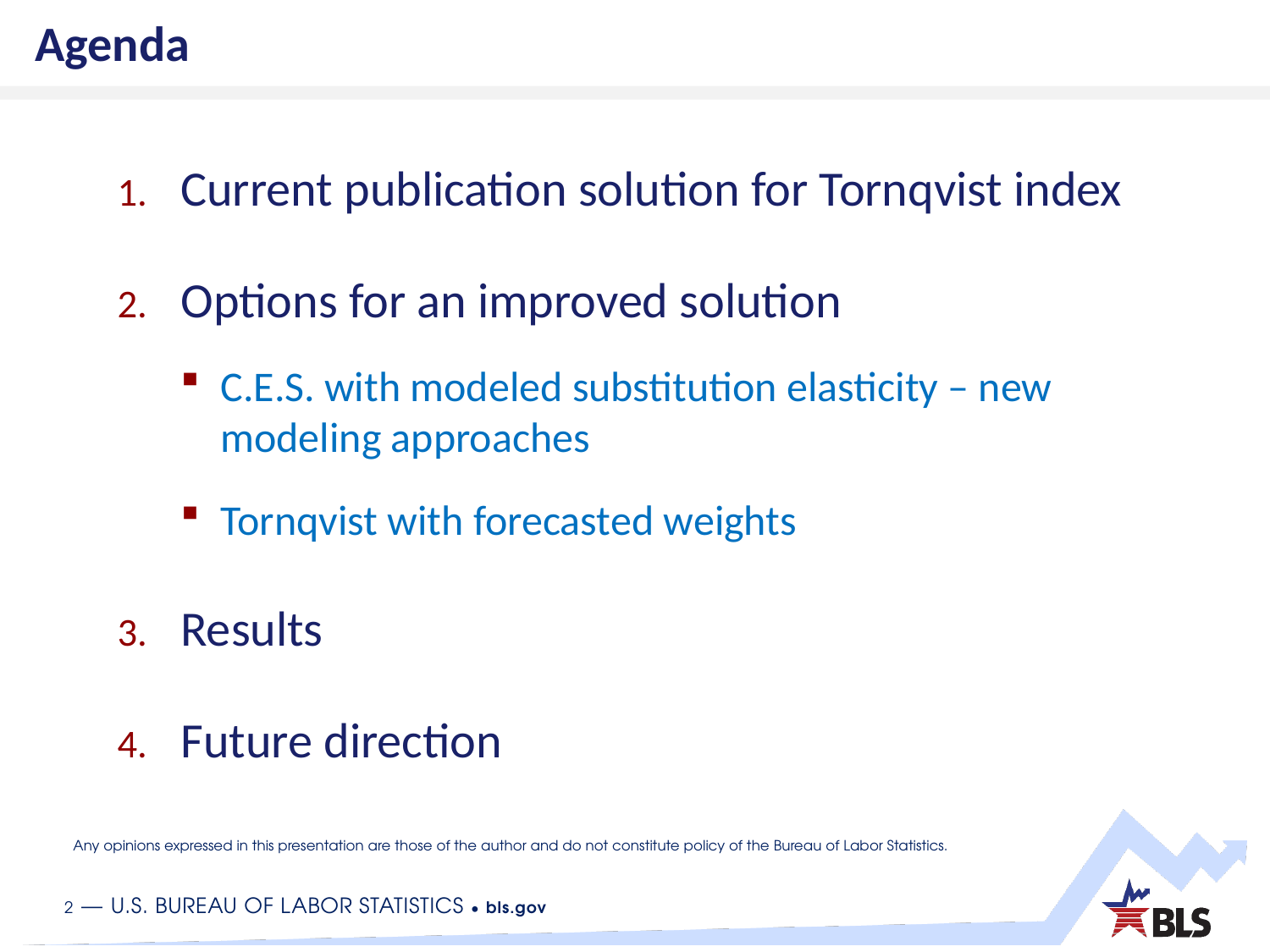

# Agenda

Current publication solution for Tornqvist index
Options for an improved solution
C.E.S. with modeled substitution elasticity – new modeling approaches
Tornqvist with forecasted weights
Results
Future direction
Any opinions expressed in this presentation are those of the author and do not constitute policy of the Bureau of Labor Statistics.